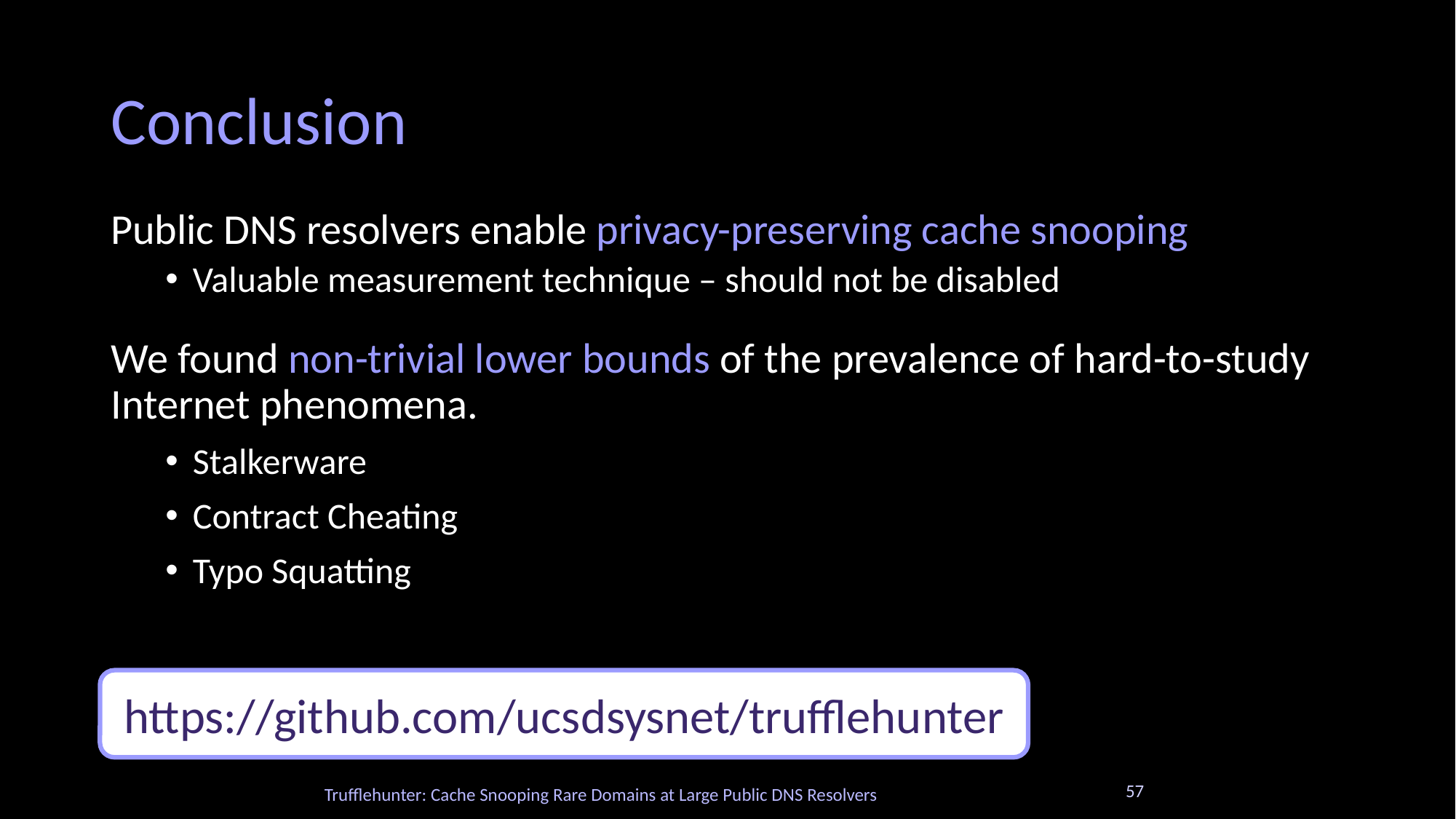

# Conclusion
Public DNS resolvers enable privacy-preserving cache snooping
Valuable measurement technique – should not be disabled
We found non-trivial lower bounds of the prevalence of hard-to-study Internet phenomena.
Stalkerware
Contract Cheating
Typo Squatting
https://github.com/ucsdsysnet/trufflehunter
57
Trufflehunter: Cache Snooping Rare Domains at Large Public DNS Resolvers